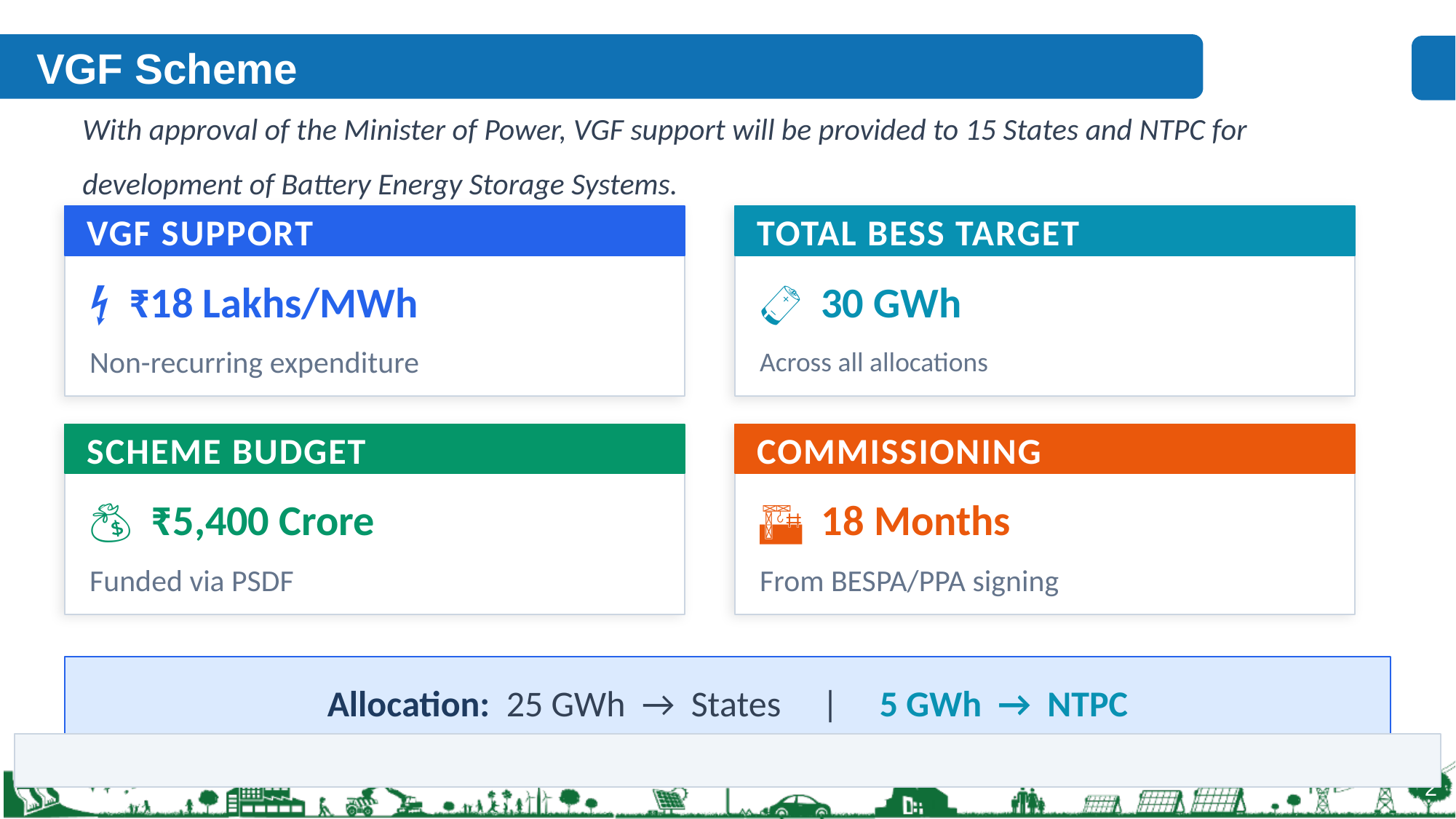

VGF Scheme
With approval of the Minister of Power, VGF support will be provided to 15 States and NTPC for development of Battery Energy Storage Systems.

VGF SUPPORT
TOTAL BESS TARGET
⚡  ₹18 Lakhs/MWh
🔋  30 GWh
Non-recurring expenditure
Across all allocations

SCHEME BUDGET
COMMISSIONING
💰  ₹5,400 Crore
🏗️  18 Months
Funded via PSDF
From BESPA/PPA signing

Allocation:  25 GWh  →  States     |     5 GWh  →  NTPC

2